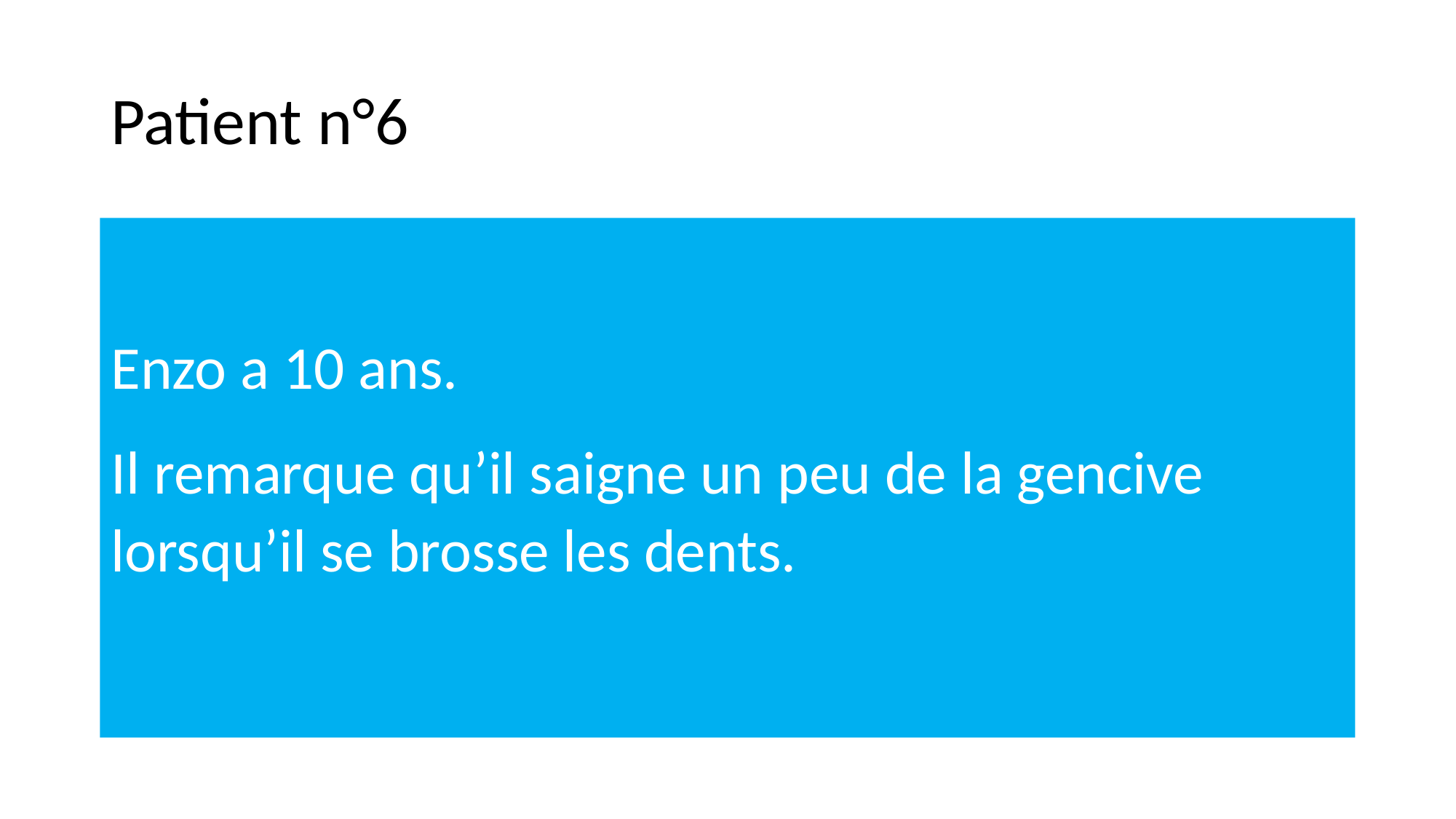

# Patient n°6

Enzo a 10 ans.
Il remarque qu’il saigne un peu de la gencive lorsqu’il se brosse les dents.